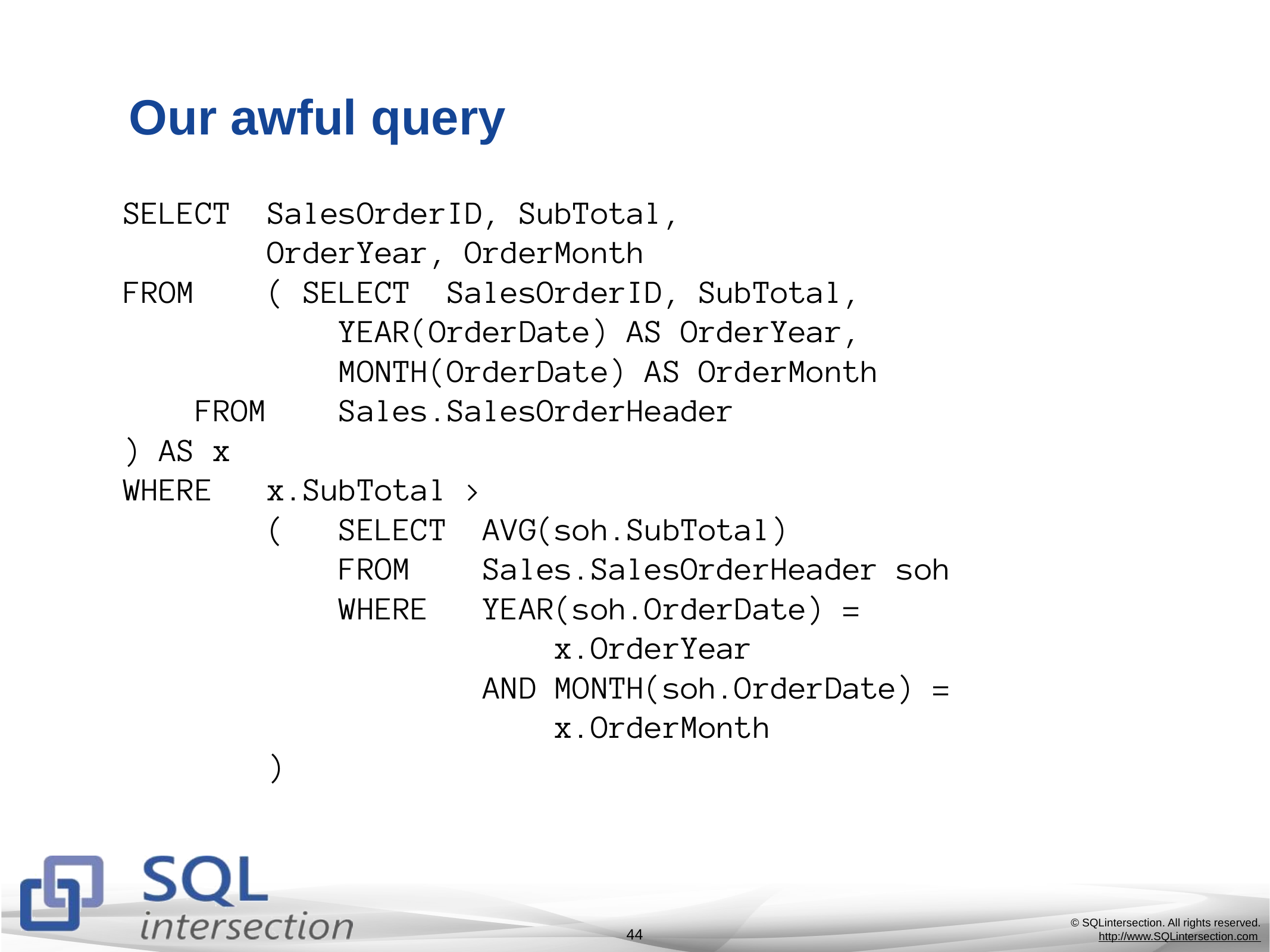

# Our awful query
SELECT  SalesOrderID, SubTotal,
        OrderYear, OrderMonth
FROM    ( SELECT  SalesOrderID, SubTotal,
            YEAR(OrderDate) AS OrderYear,
            MONTH(OrderDate) AS OrderMonth
    FROM    Sales.SalesOrderHeader
) AS x
WHERE   x.SubTotal >
        (   SELECT  AVG(soh.SubTotal)
            FROM    Sales.SalesOrderHeader soh
            WHERE   YEAR(soh.OrderDate) =
                        x.OrderYear
                    AND MONTH(soh.OrderDate) =
                        x.OrderMonth
        )